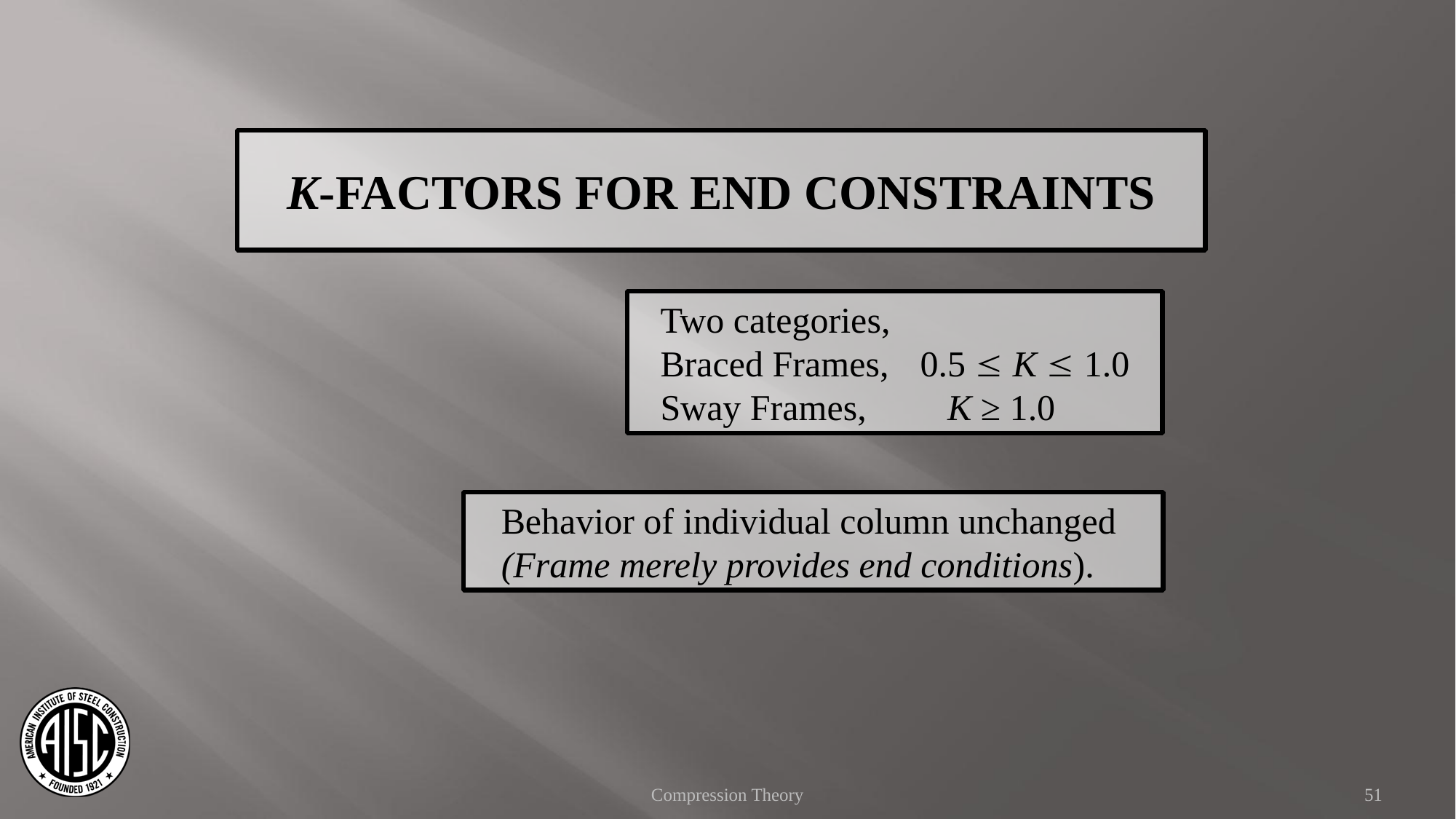

K-FACTORS FOR END CONSTRAINTS
Two categories,
Braced Frames,	0.5 ≤ K ≤ 1.0
Sway Frames,	   K ≥ 1.0
Behavior of individual column unchanged
(Frame merely provides end conditions).
Compression Theory
51